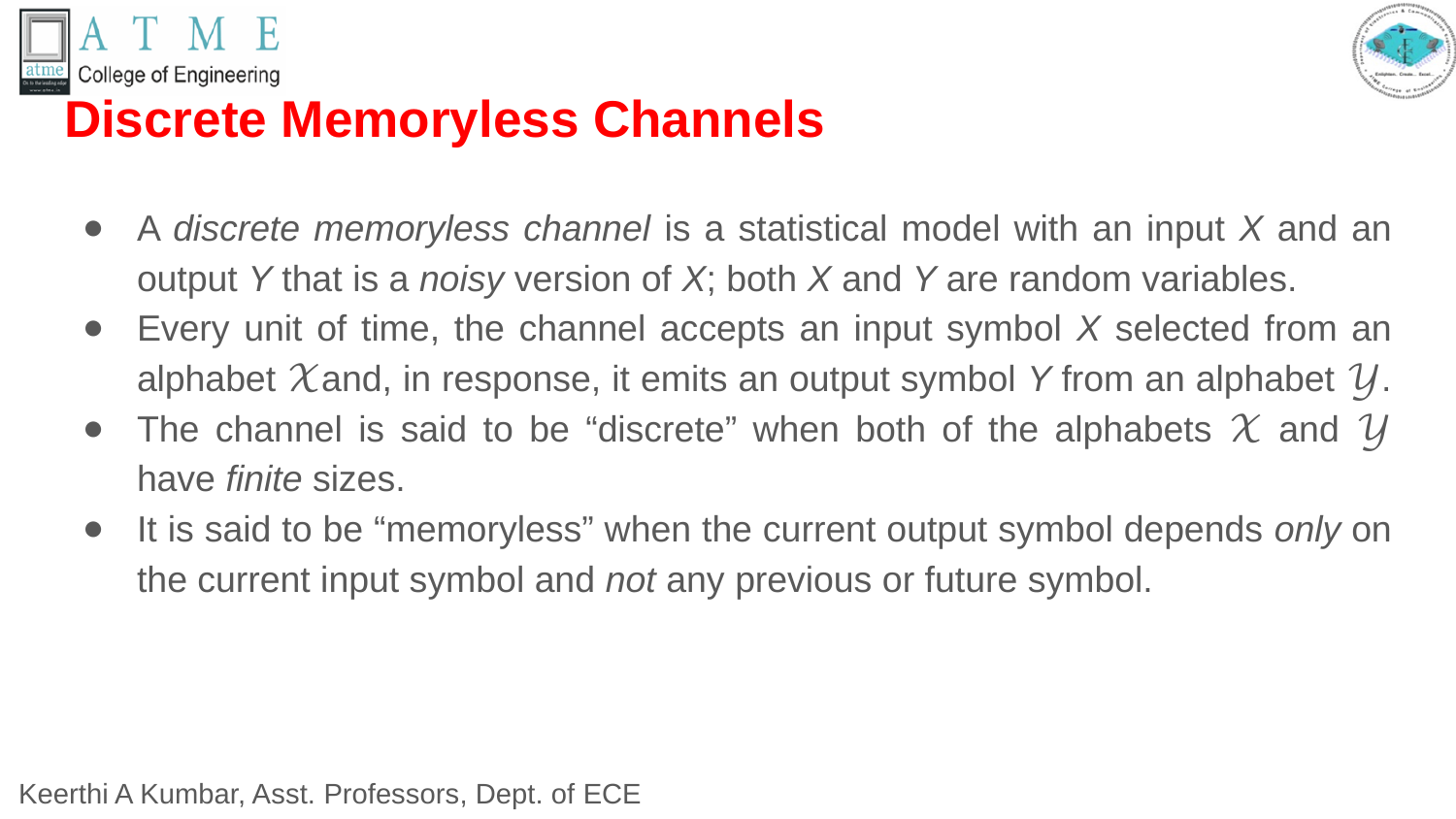

# Discrete Memoryless Channels
A discrete memoryless channel is a statistical model with an input X and an output Y that is a noisy version of X; both X and Y are random variables.
Every unit of time, the channel accepts an input symbol X selected from an alphabet 𝒳and, in response, it emits an output symbol Y from an alphabet 𝒴.
The channel is said to be “discrete” when both of the alphabets 𝒳 and 𝒴 have finite sizes.
It is said to be “memoryless” when the current output symbol depends only on the current input symbol and not any previous or future symbol.